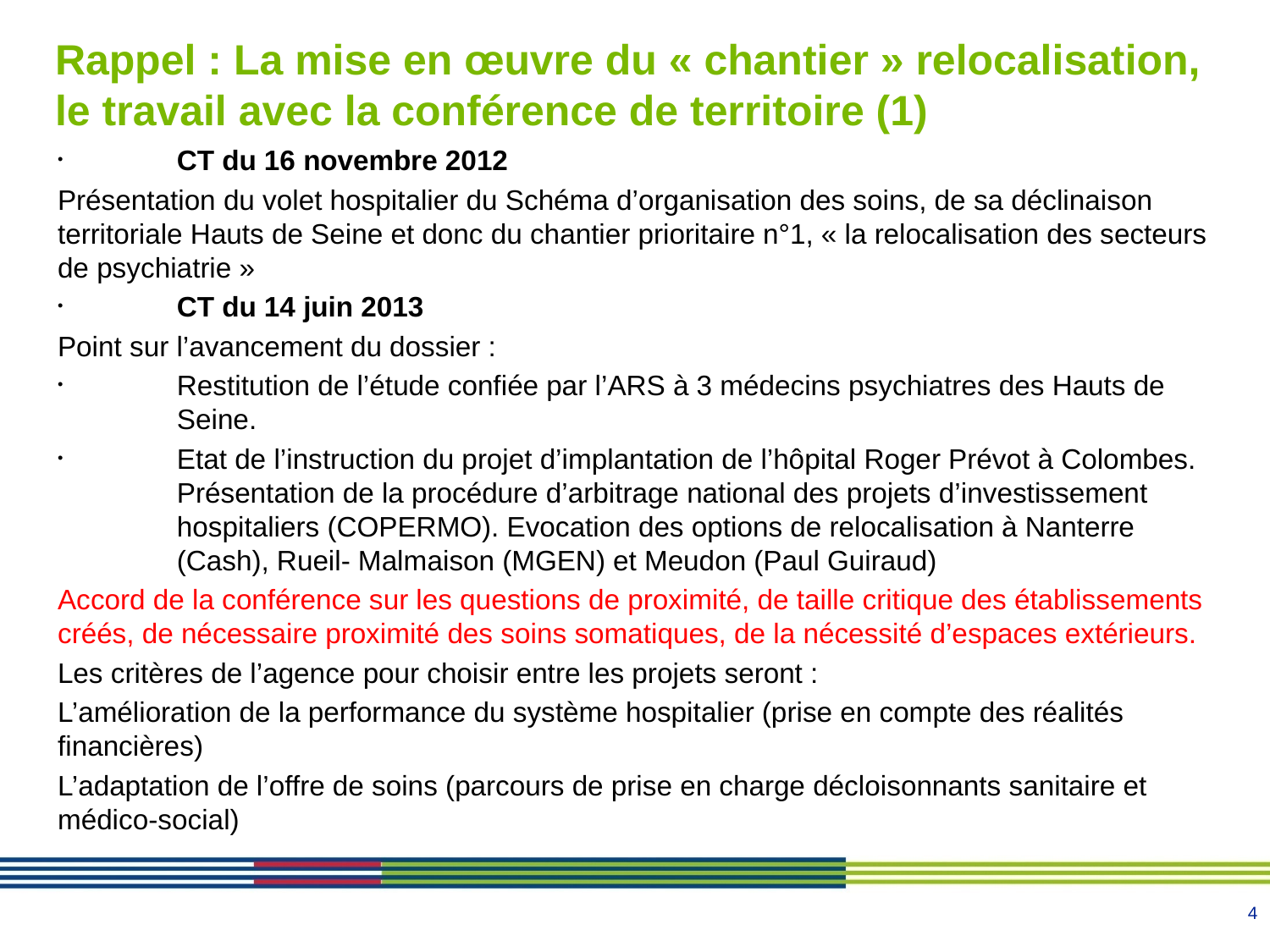

# Rappel : La mise en œuvre du « chantier » relocalisation, le travail avec la conférence de territoire (1)
CT du 16 novembre 2012
Présentation du volet hospitalier du Schéma d’organisation des soins, de sa déclinaison territoriale Hauts de Seine et donc du chantier prioritaire n°1, « la relocalisation des secteurs de psychiatrie »
CT du 14 juin 2013
Point sur l’avancement du dossier :
Restitution de l’étude confiée par l’ARS à 3 médecins psychiatres des Hauts de Seine.
Etat de l’instruction du projet d’implantation de l’hôpital Roger Prévot à Colombes. Présentation de la procédure d’arbitrage national des projets d’investissement hospitaliers (COPERMO). Evocation des options de relocalisation à Nanterre (Cash), Rueil- Malmaison (MGEN) et Meudon (Paul Guiraud)
Accord de la conférence sur les questions de proximité, de taille critique des établissements créés, de nécessaire proximité des soins somatiques, de la nécessité d’espaces extérieurs.
Les critères de l’agence pour choisir entre les projets seront :
L’amélioration de la performance du système hospitalier (prise en compte des réalités financières)
L’adaptation de l’offre de soins (parcours de prise en charge décloisonnants sanitaire et médico-social)